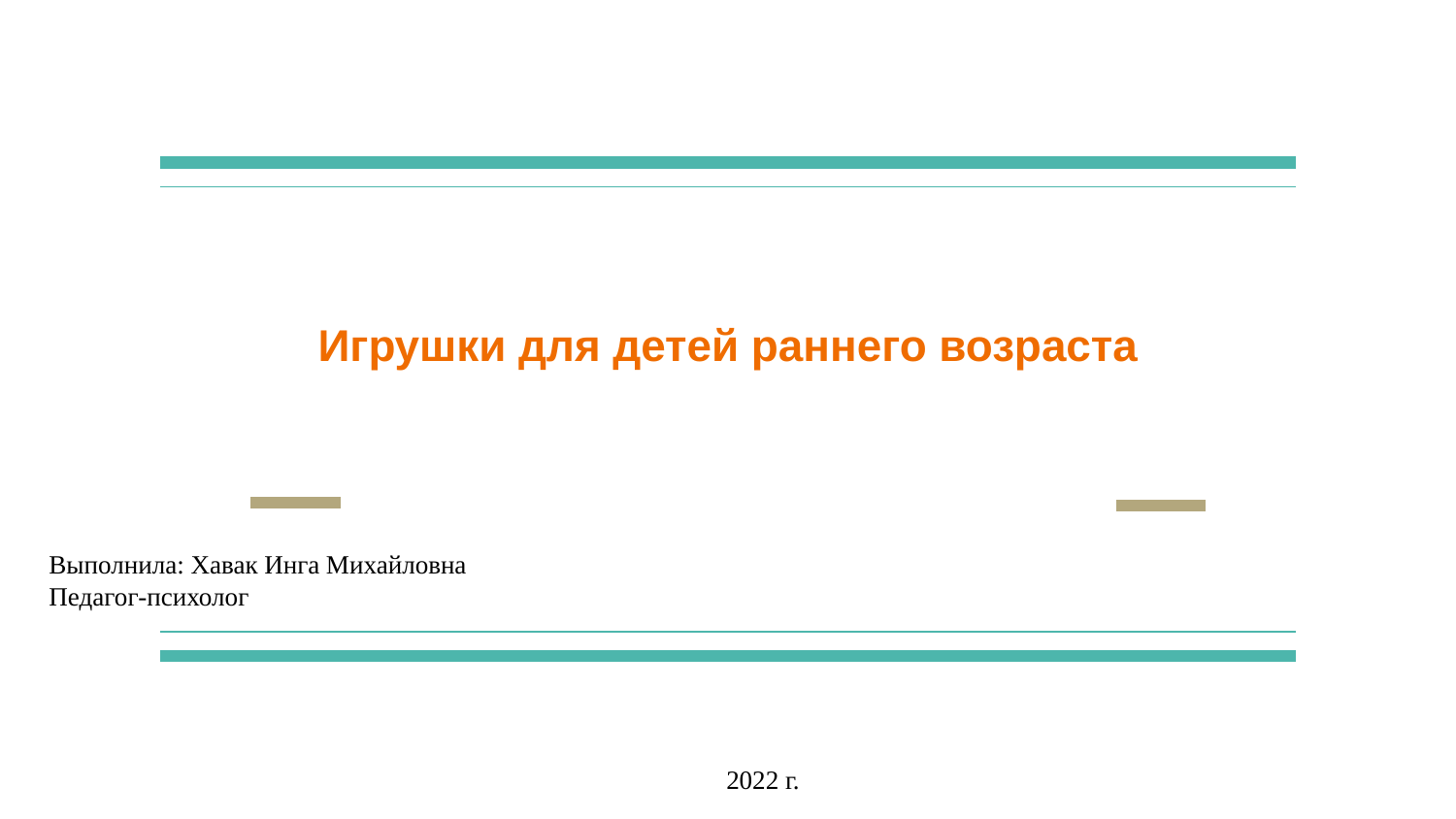

Игрушки для детей раннего возраста
Выполнила: Хавак Инга Михайловна
Педагог-психолог
2022 г.